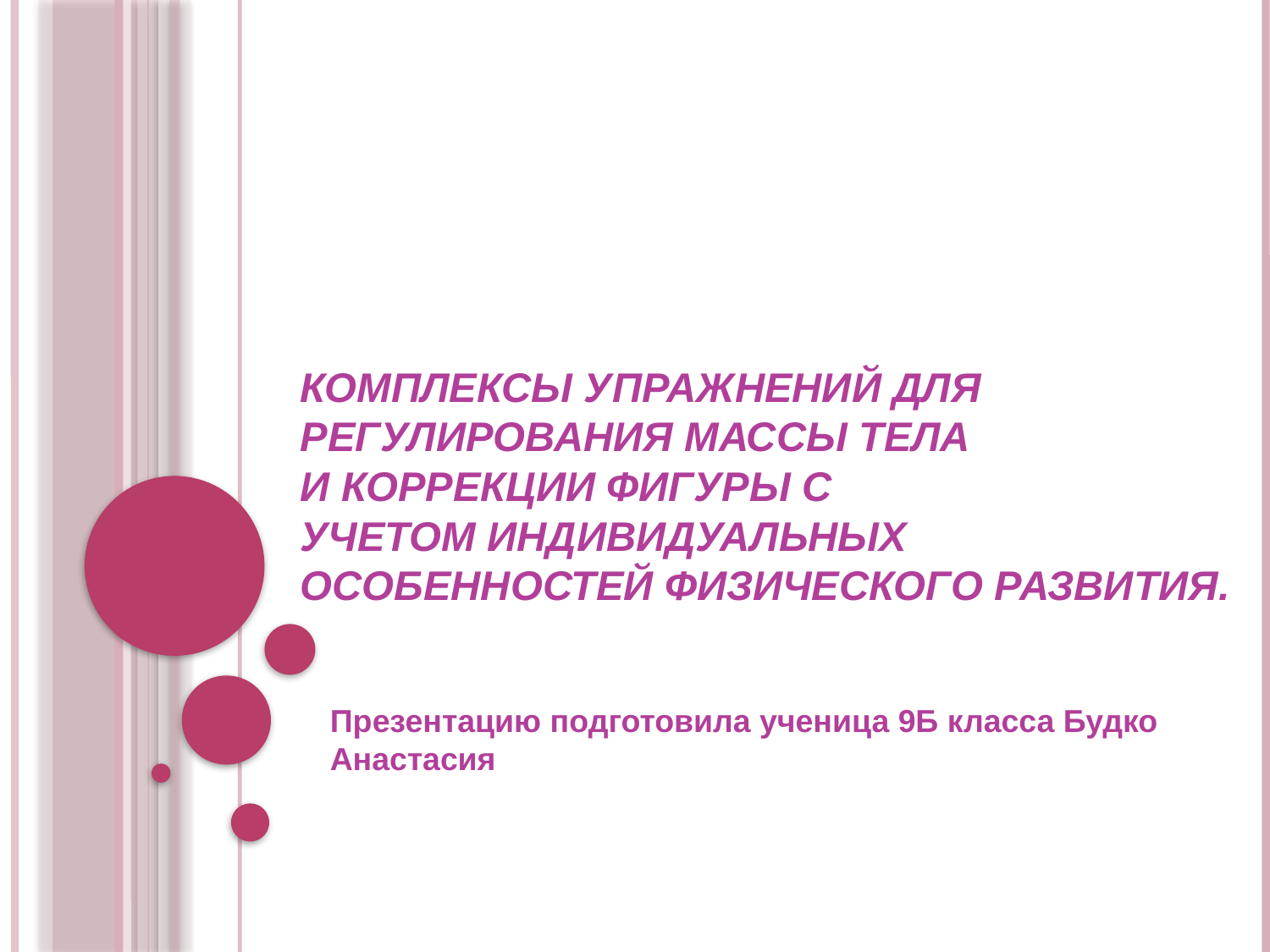

# Комплексы упражнений для регулирования массы тела и коррекции фигуры с учетом индивидуальных особенностей физического развития.
Презентацию подготовила ученица 9Б класса Будко Анастасия